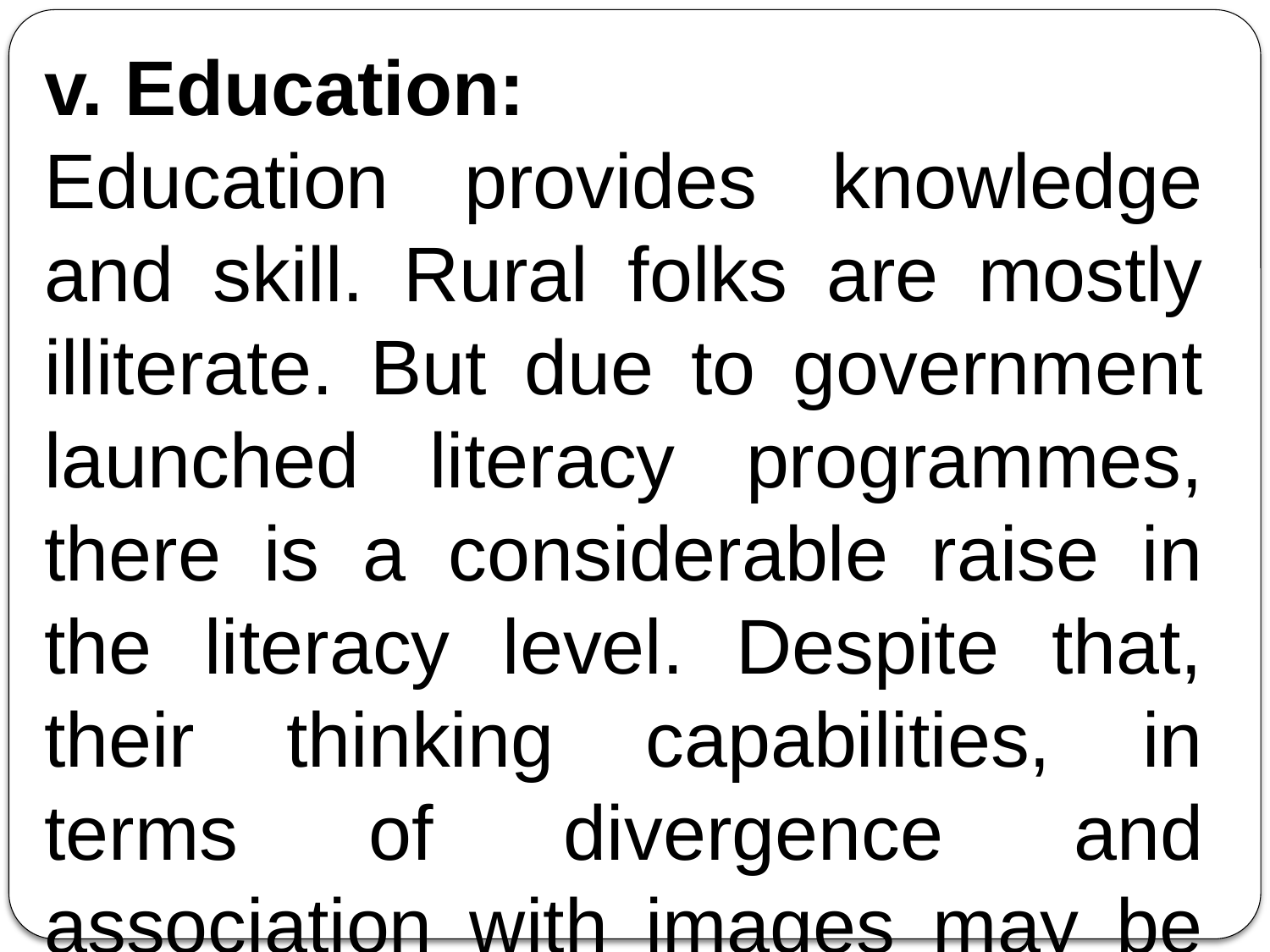

v. Education:
Education provides knowledge and skill. Rural folks are mostly illiterate. But due to government launched literacy programmes, there is a considerable raise in the literacy level. Despite that, their thinking capabilities, in terms of divergence and association with images may be different to the urban.